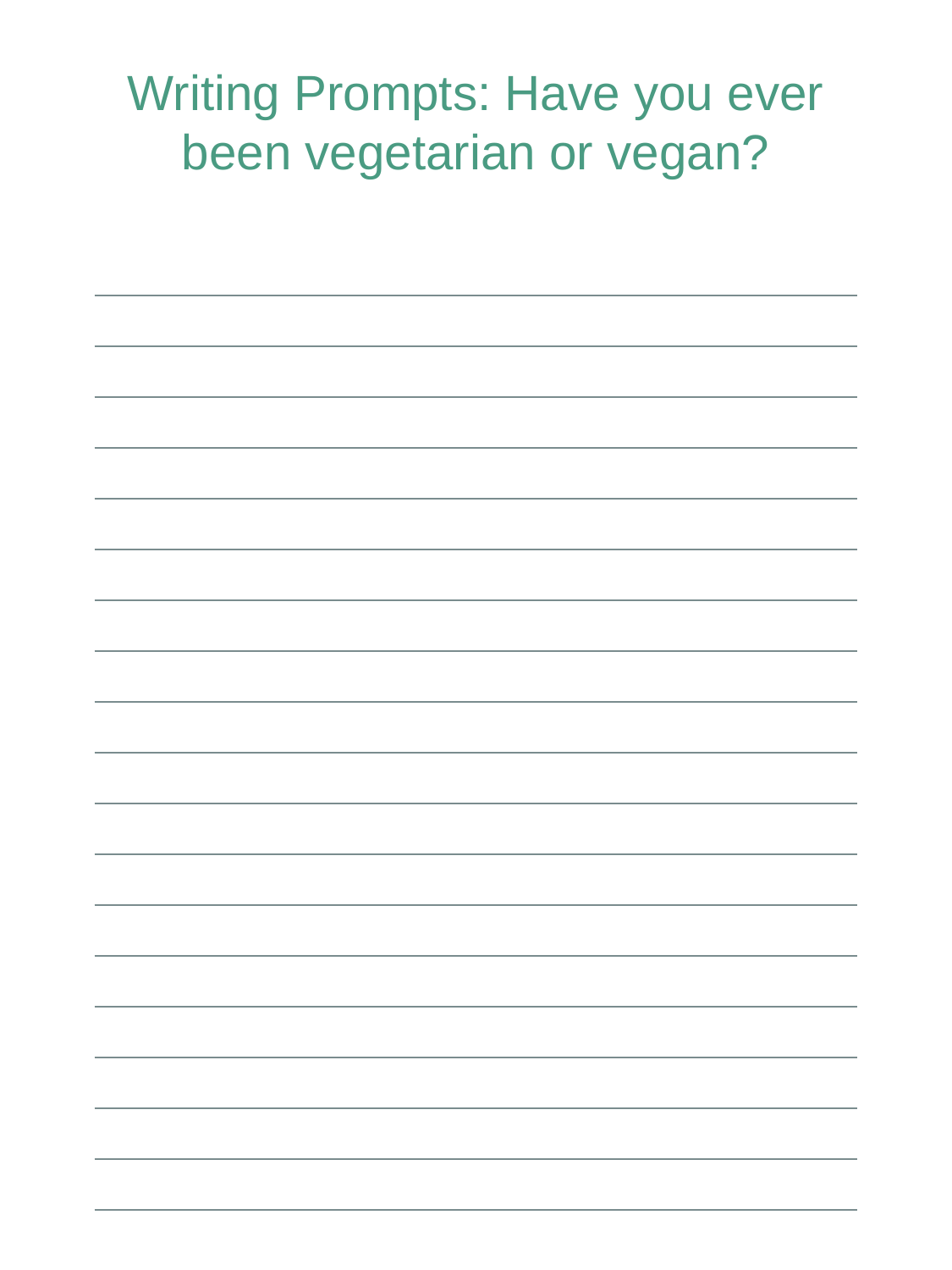

Writing Prompts: Have you ever been vegetarian or vegan?
|  |
| --- |
|  |
|  |
|  |
|  |
|  |
|  |
|  |
|  |
|  |
|  |
|  |
|  |
|  |
|  |
|  |
|  |
|  |